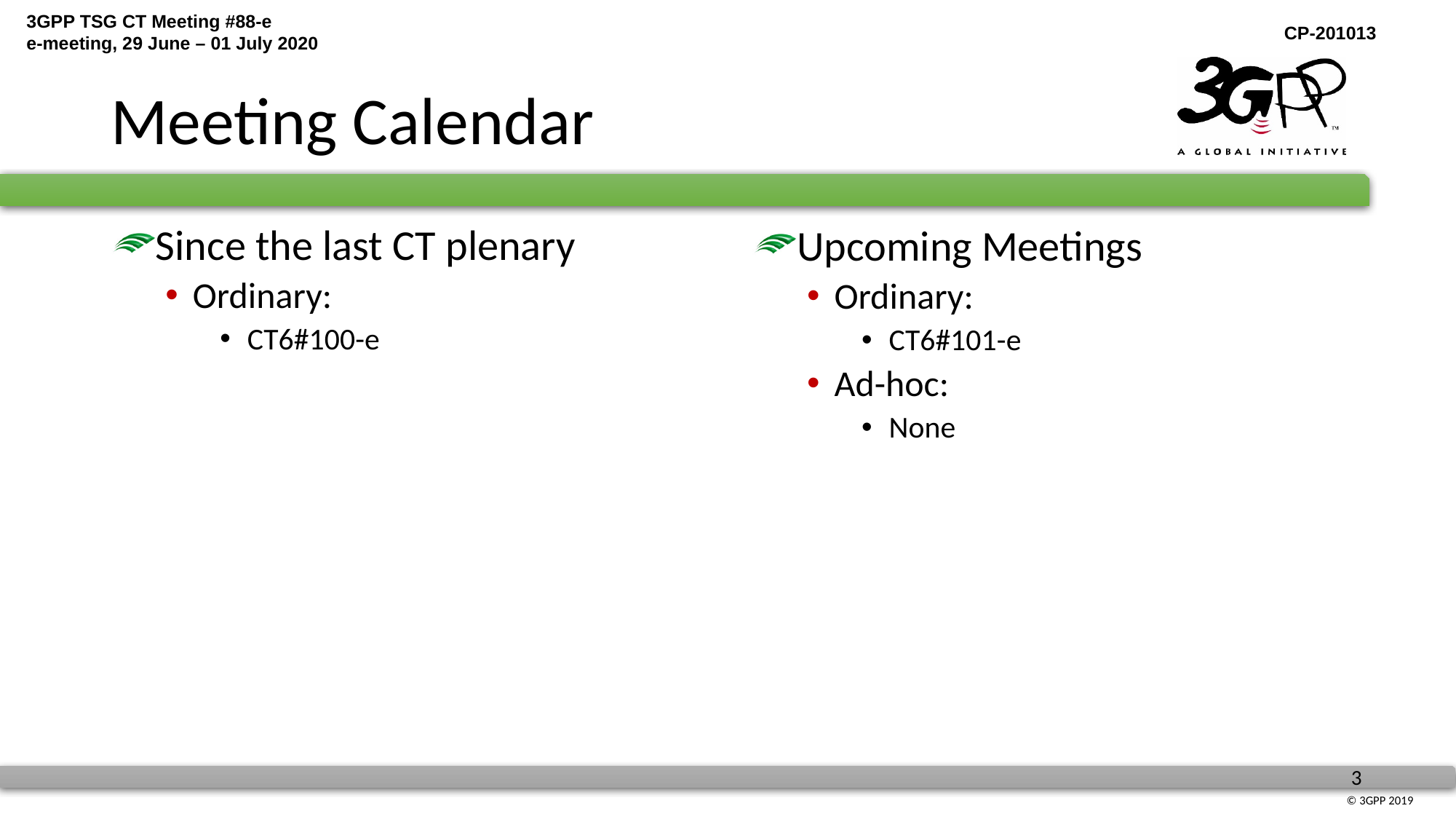

# Meeting Calendar
Since the last CT plenary
Ordinary:
CT6#100-e
Upcoming Meetings
Ordinary:
CT6#101-e
Ad-hoc:
None